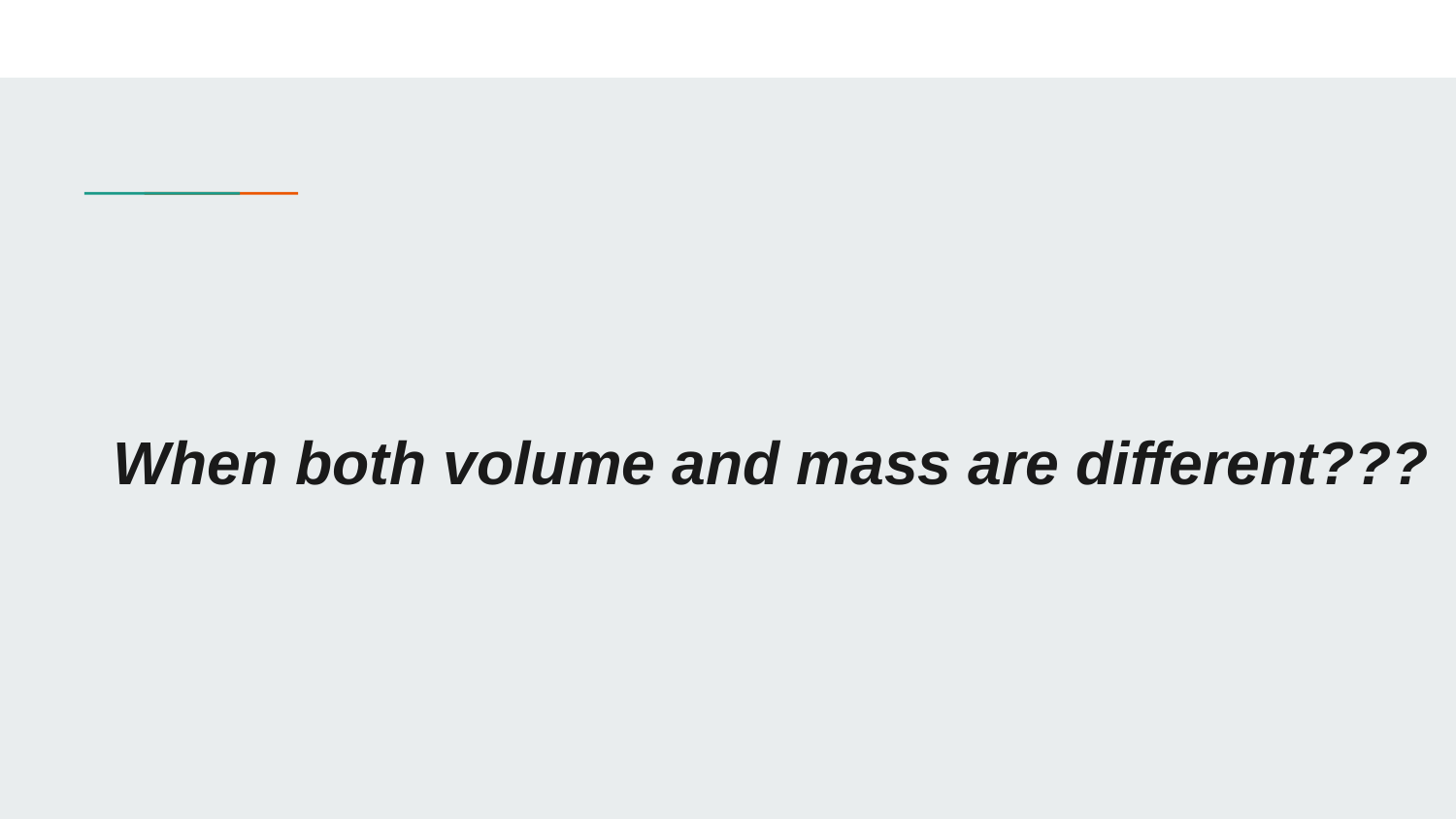

# When both volume and mass are different???